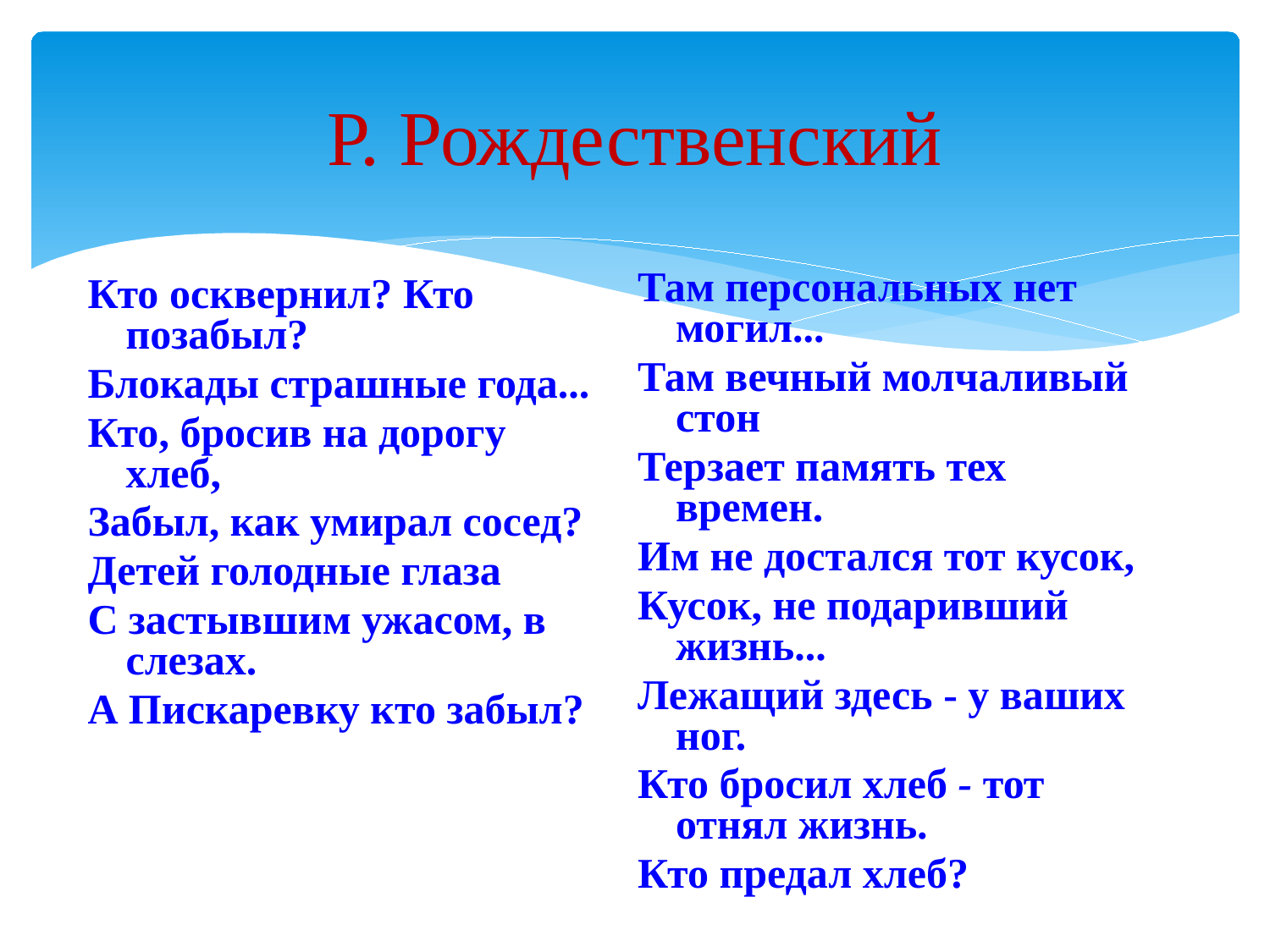

# Р. Рождественский
Там персональных нет могил...
Там вечный молчаливый стон
Терзает память тех времен.
Им не достался тот кусок,
Кусок, не подаривший жизнь...
Лежащий здесь - у ваших ног.
Кто бросил хлеб - тот отнял жизнь.
Кто предал хлеб?

Кто осквернил? Кто позабыл?
Блокады страшные года...
Кто, бросив на дорогу хлеб,
Забыл, как умирал сосед?
Детей голодные глаза
С застывшим ужасом, в слезах.
А Пискаревку кто забыл?